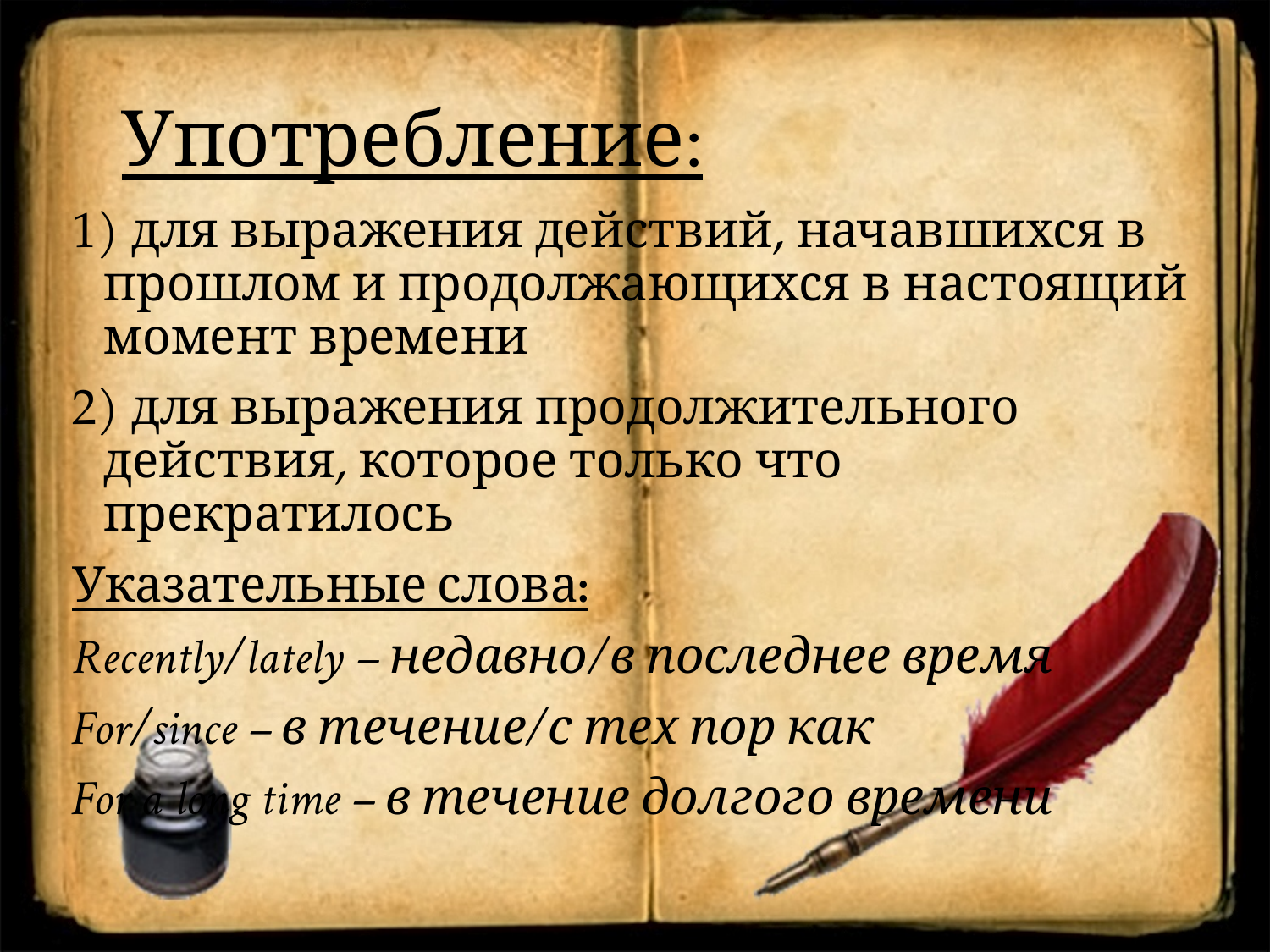

# Употребление:
1) для выражения действий, начавшихся в прошлом и продолжающихся в настоящий момент времени
2) для выражения продолжительного действия, которое только что прекратилось
Указательные слова:
Recently/lately – недавно/в последнее время
For/since – в течение/с тех пор как
For a long time – в течение долгого времени